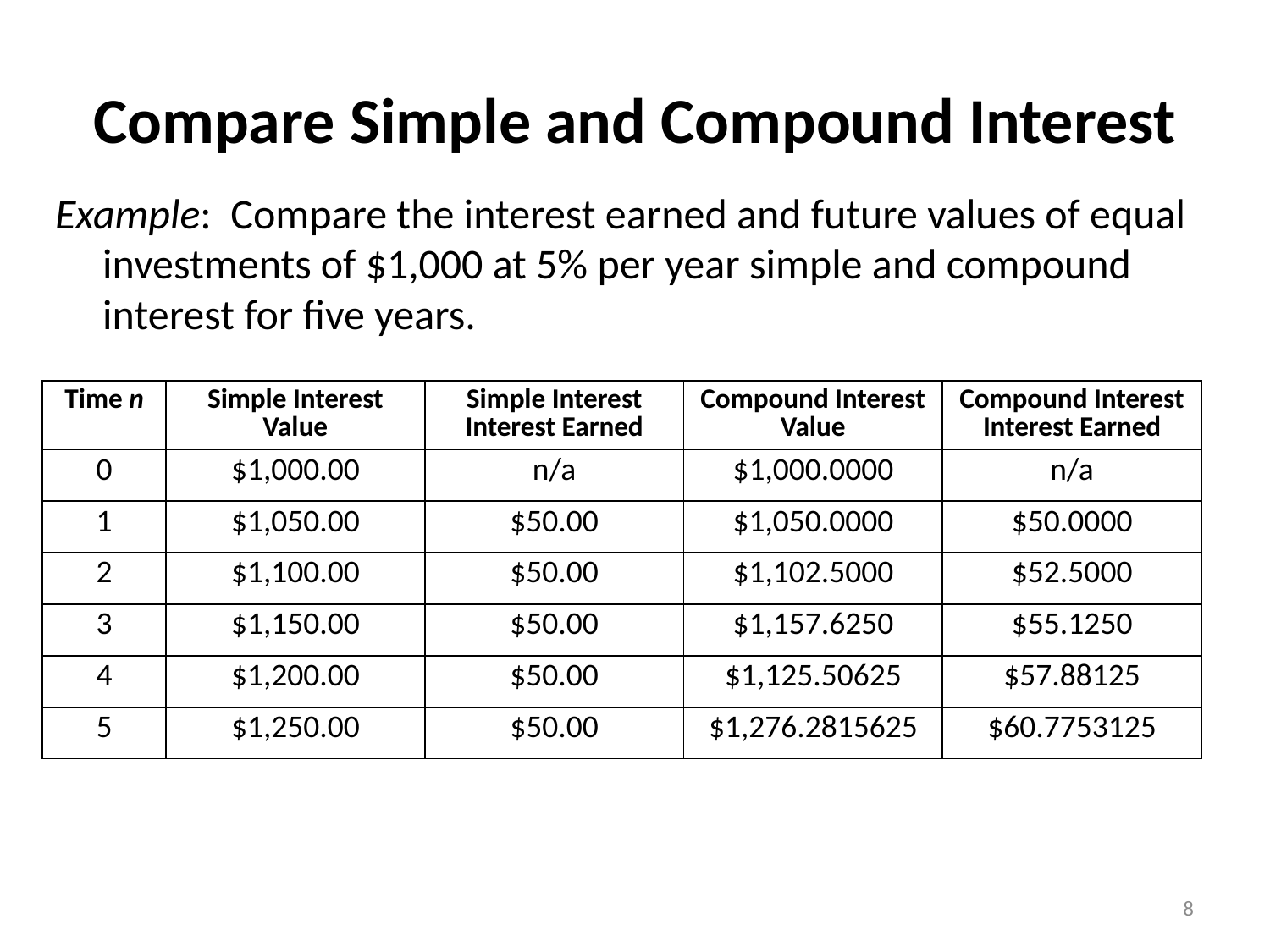

# Compare Simple and Compound Interest
Example:  Compare the interest earned and future values of equal investments of $1,000 at 5% per year simple and compound interest for five years.
| Time n | Simple Interest Value | Simple Interest Interest Earned | Compound Interest Value | Compound Interest Interest Earned |
| --- | --- | --- | --- | --- |
| 0 | $1,000.00 | n/a | $1,000.0000 | n/a |
| 1 | $1,050.00 | $50.00 | $1,050.0000 | $50.0000 |
| 2 | $1,100.00 | $50.00 | $1,102.5000 | $52.5000 |
| 3 | $1,150.00 | $50.00 | $1,157.6250 | $55.1250 |
| 4 | $1,200.00 | $50.00 | $1,125.50625 | $57.88125 |
| 5 | $1,250.00 | $50.00 | $1,276.2815625 | $60.7753125 |
Booth/Cleary Introduction to Corporate Finance, Second Edition
8